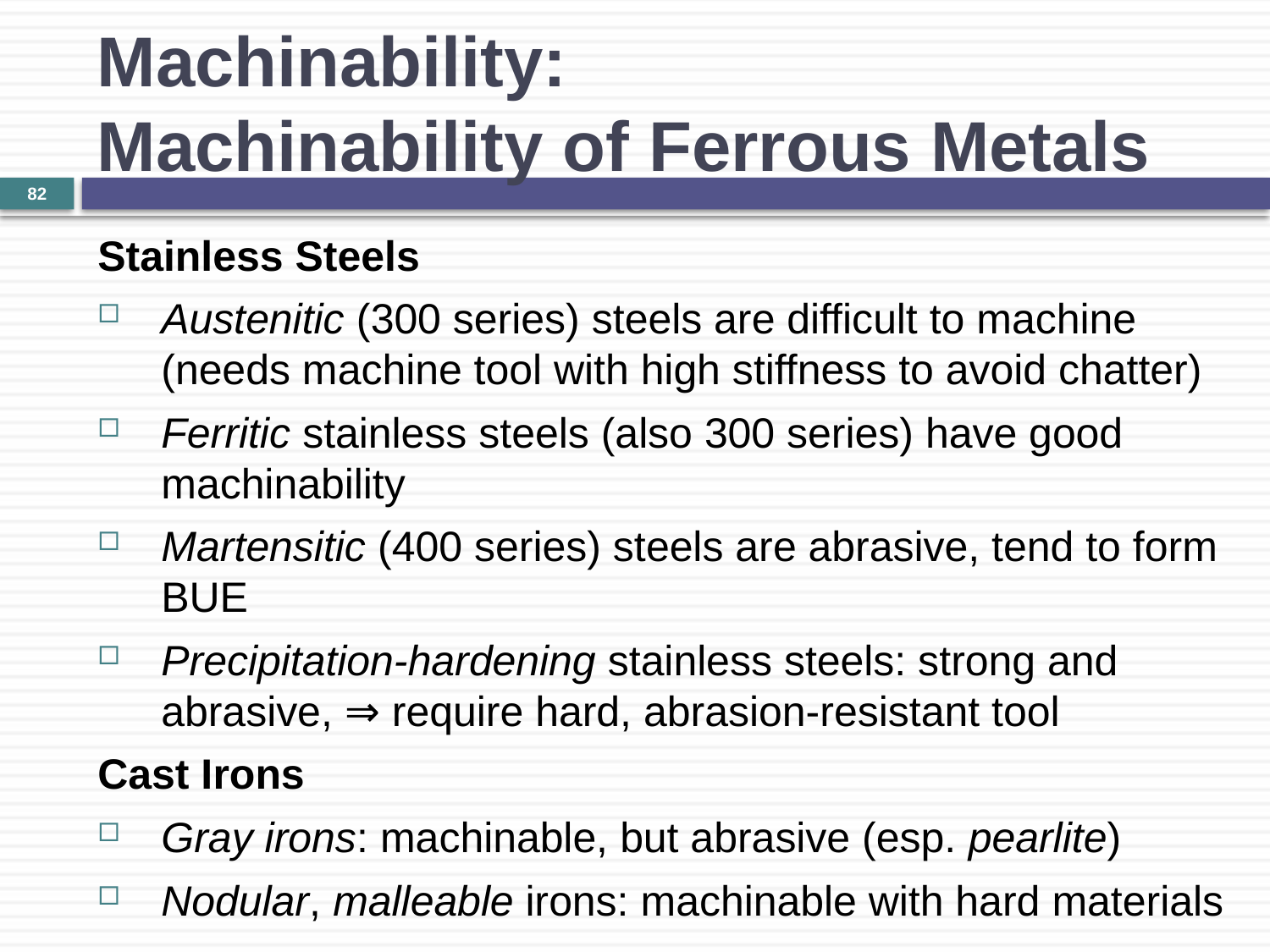

Machinability:
Machinability of Ferrous Metals
82
Stainless Steels
Austenitic (300 series) steels are difficult to machine (needs machine tool with high stiffness to avoid chatter)
Ferritic stainless steels (also 300 series) have good machinability
Martensitic (400 series) steels are abrasive, tend to form BUE
Precipitation-hardening stainless steels: strong and abrasive, ⇒ require hard, abrasion-resistant tool
Cast Irons
Gray irons: machinable, but abrasive (esp. pearlite)
Nodular, malleable irons: machinable with hard materials